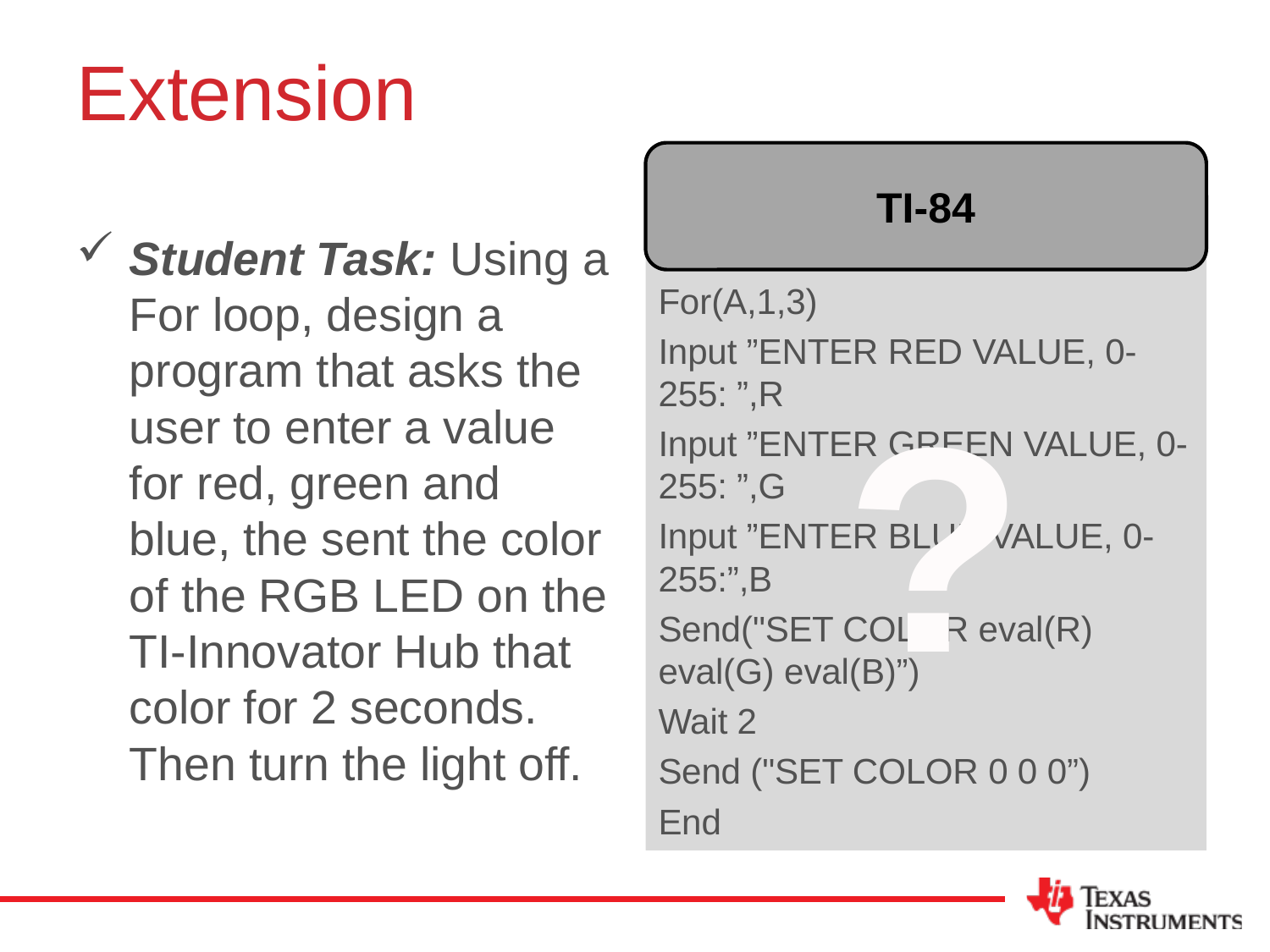

# Extension
TI-84
Student Task: Using a For loop, design a program that asks the user to enter a value for red, green and blue, the sent the color of the RGB LED on the TI-Innovator Hub that color for 2 seconds.  Then turn the light off.

For(A,1,3)
Input ”ENTER RED VALUE, 0-255: ”,R
Input ”ENTER GREEN VALUE, 0-255: ”,G
Input ”ENTER BLUE VALUE, 0-255:”,B
Send("SET COLOR eval(R) eval(G) eval(B)”)
Wait 2
Send ("SET COLOR 0 0 0”)
End

?